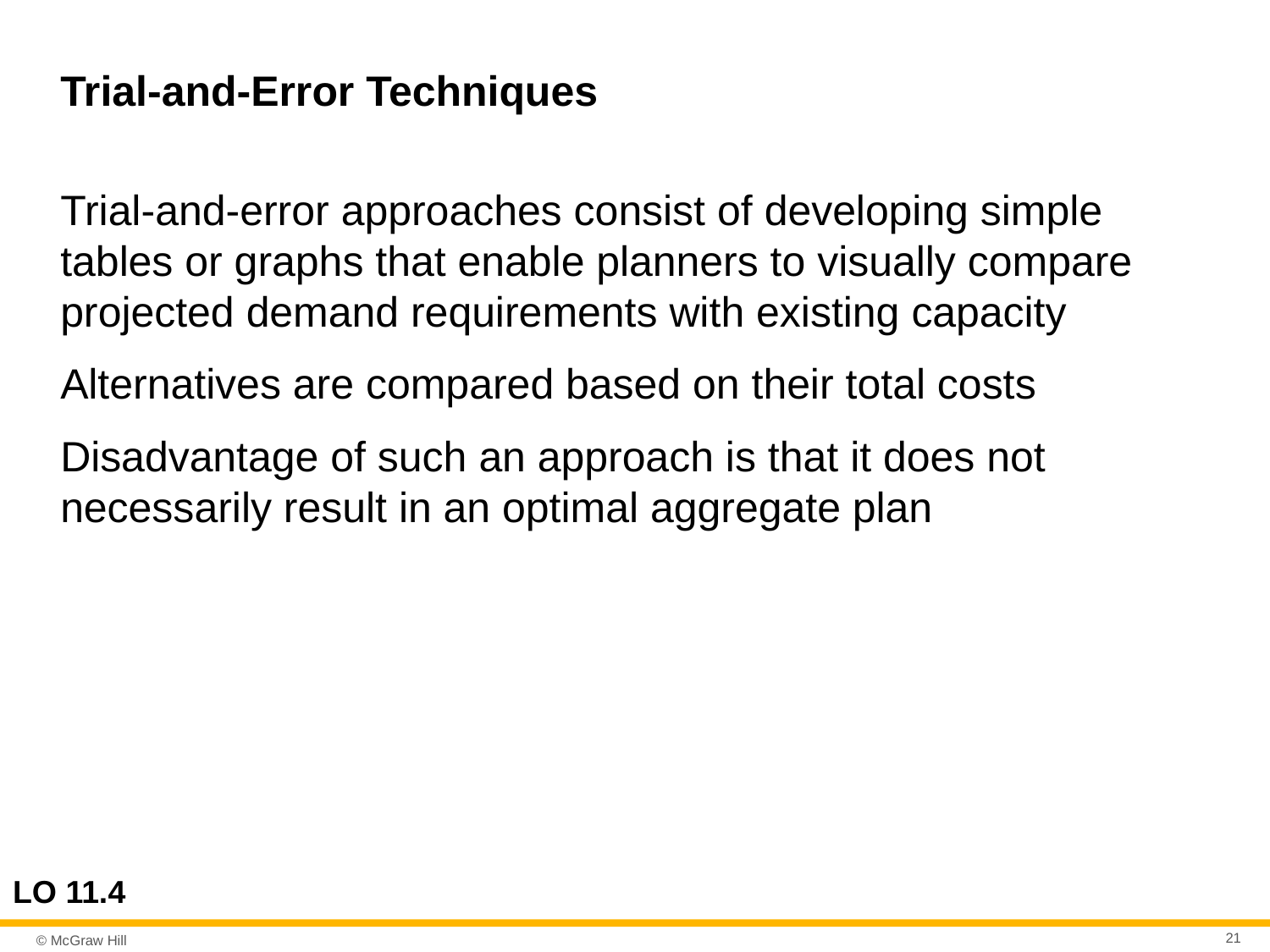

# Trial-and-Error Techniques
Trial-and-error approaches consist of developing simple tables or graphs that enable planners to visually compare projected demand requirements with existing capacity
Alternatives are compared based on their total costs
Disadvantage of such an approach is that it does not necessarily result in an optimal aggregate plan
LO 11.4